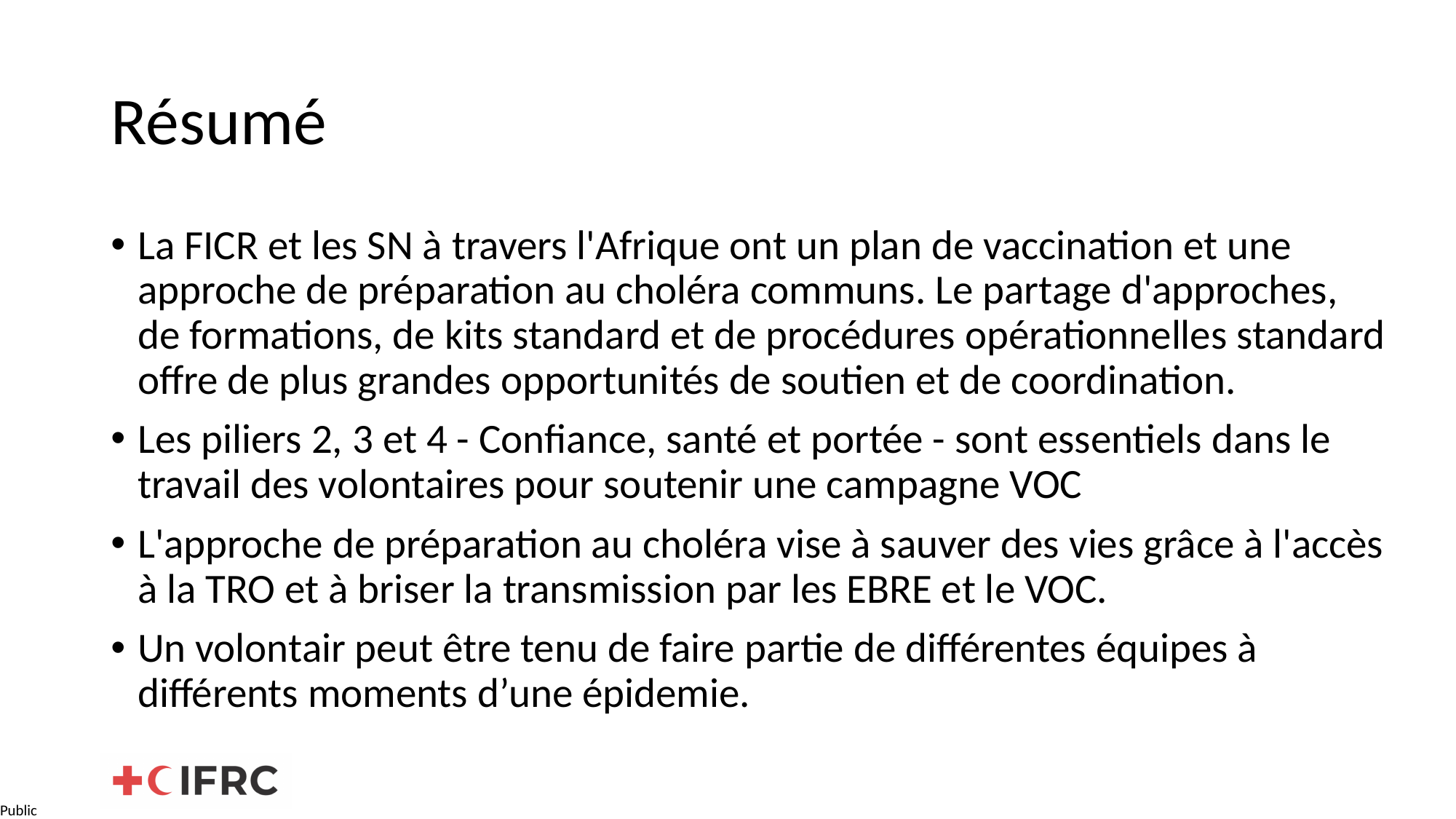

# Résumé
La FICR et les SN à travers l'Afrique ont un plan de vaccination et une approche de préparation au choléra communs. Le partage d'approches, de formations, de kits standard et de procédures opérationnelles standard offre de plus grandes opportunités de soutien et de coordination.
Les piliers 2, 3 et 4 - Confiance, santé et portée - sont essentiels dans le travail des volontaires pour soutenir une campagne VOC
L'approche de préparation au choléra vise à sauver des vies grâce à l'accès à la TRO et à briser la transmission par les EBRE et le VOC.
Un volontair peut être tenu de faire partie de différentes équipes à différents moments d’une épidemie.